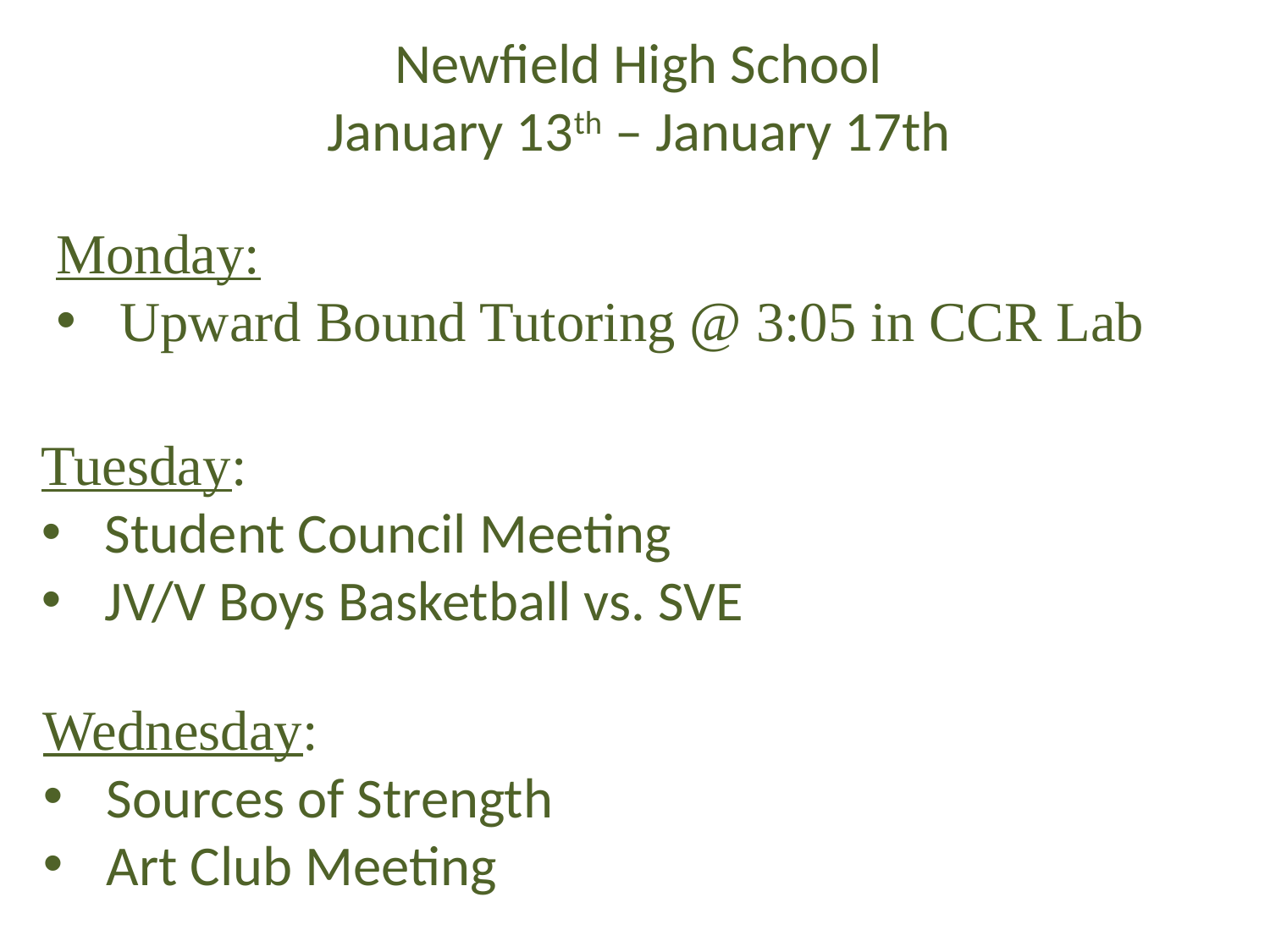

Newfield High School
January 13th – January 17th
Monday:
Upward Bound Tutoring @ 3:05 in CCR Lab
Tuesday:
Student Council Meeting
JV/V Boys Basketball vs. SVE
Wednesday:
Sources of Strength
Art Club Meeting